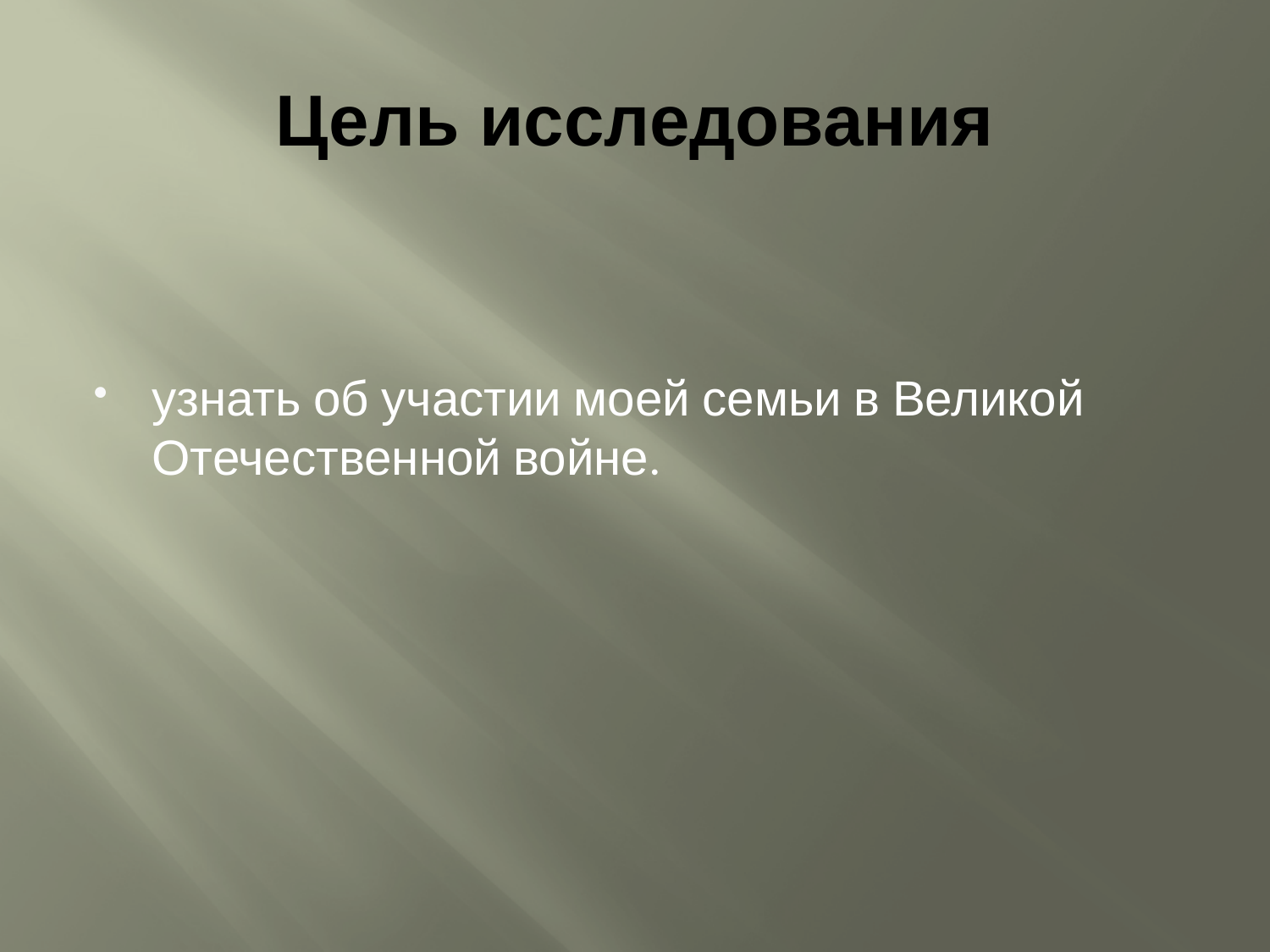

# Цель исследования

узнать об участии моей семьи в Великой Отечественной войне.